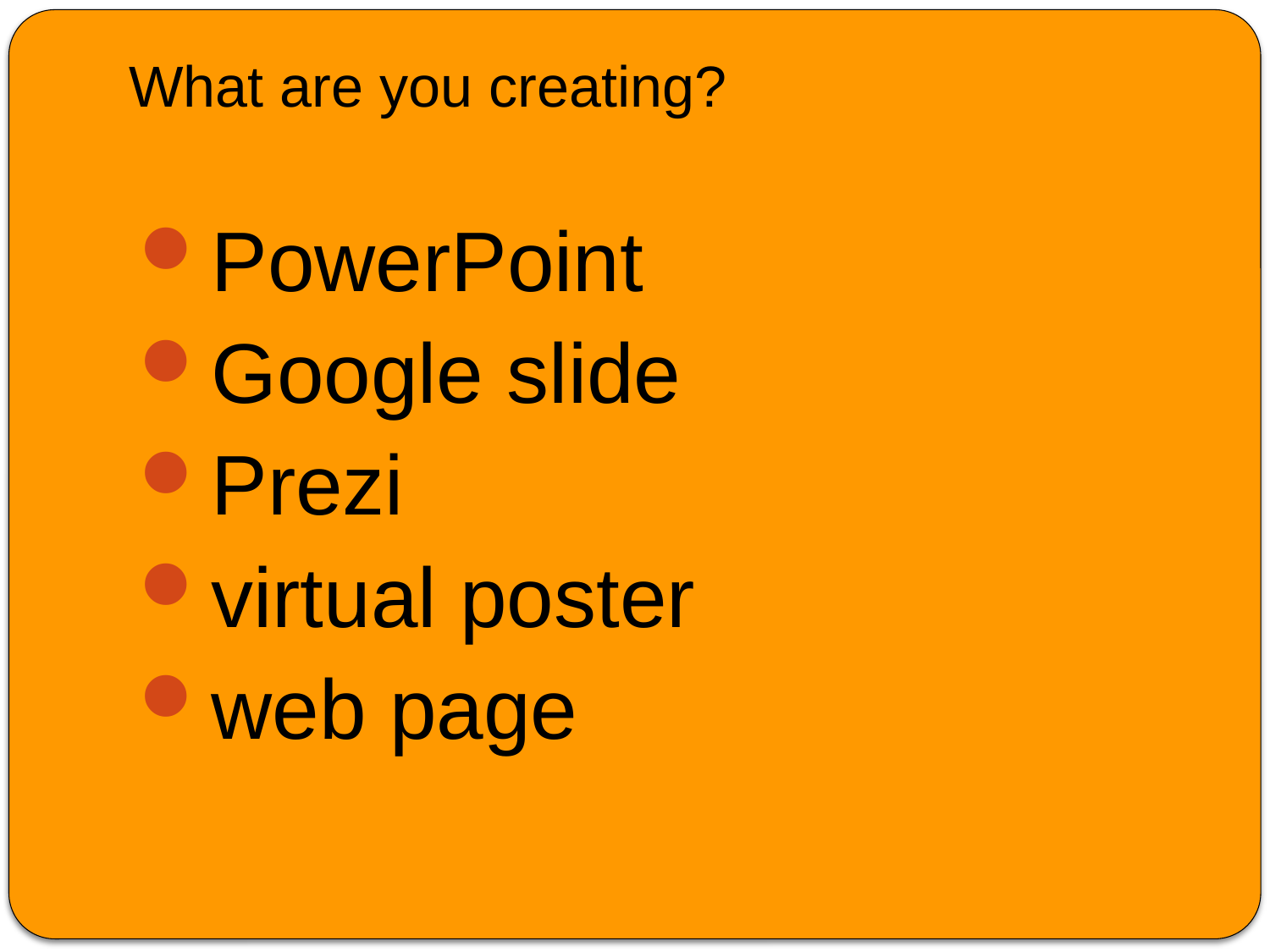

# What are you creating?
PowerPoint
Google slide
Prezi
virtual poster
web page